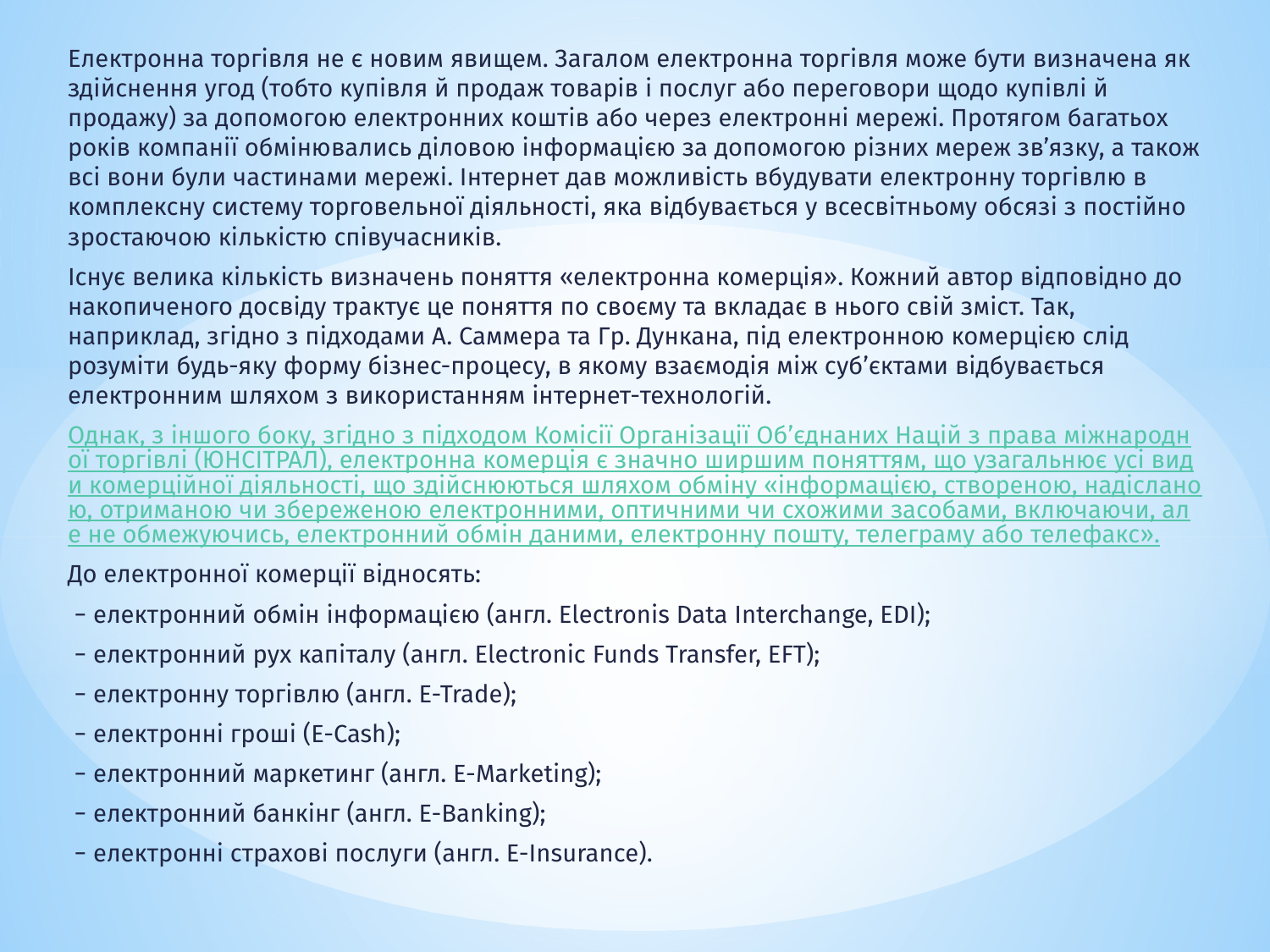

Електронна торгівля не є новим явищем. Загалом електронна торгівля може бути визначена як здійснення угод (тобто купівля й продаж товарів і послуг або переговори щодо купівлі й продажу) за допомогою електронних коштів або через електронні мережі. Протягом багатьох років компанії обмінювались діловою інформацією за допомогою різних мереж зв’язку, а також всі вони були частинами мережі. Інтернет дав можливість вбудувати електронну торгівлю в комплексну систему торговельної діяльності, яка відбувається у всесвітньому обсязі з постійно зростаючою кількістю співучасників.
Існує велика кількість визначень поняття «електронна комерція». Кожний автор відповідно до накопиченого досвіду трактує це поняття по своєму та вкладає в нього свій зміст. Так, наприклад, згідно з підходами А. Саммера та Гр. Дункана, під електронною комерцією слід розуміти будь-яку форму бізнес-процесу, в якому взаємодія між суб’єктами відбувається електронним шляхом з використанням інтернет-технологій.
Однак, з іншого боку, згідно з підходом Комісії Організації Об’єднаних Націй з права міжнародної торгівлі (ЮНСІТРАЛ), електронна комерція є значно ширшим поняттям, що узагальнює усі види комерційної діяльності, що здійснюються шляхом обміну «інформацією, створеною, надісланою, отриманою чи збереженою електронними, оптичними чи схожими засобами, включаючи, але не обмежуючись, електронний обмін даними, електронну пошту, телеграму або телефакс».
До електронної комерції відносять:
 − електронний обмін інформацією (англ. Electronis Data Interchange, EDI);
 − електронний рух капіталу (англ. Electronic Funds Transfer, EFT);
 − електронну торгівлю (англ. E-Trade);
 − електронні гроші (E-Cash);
 − електронний маркетинг (англ. E-Marketing);
 − електронний банкінг (англ. E-Banking);
 − електронні страхові послуги (англ. E-Insurance).